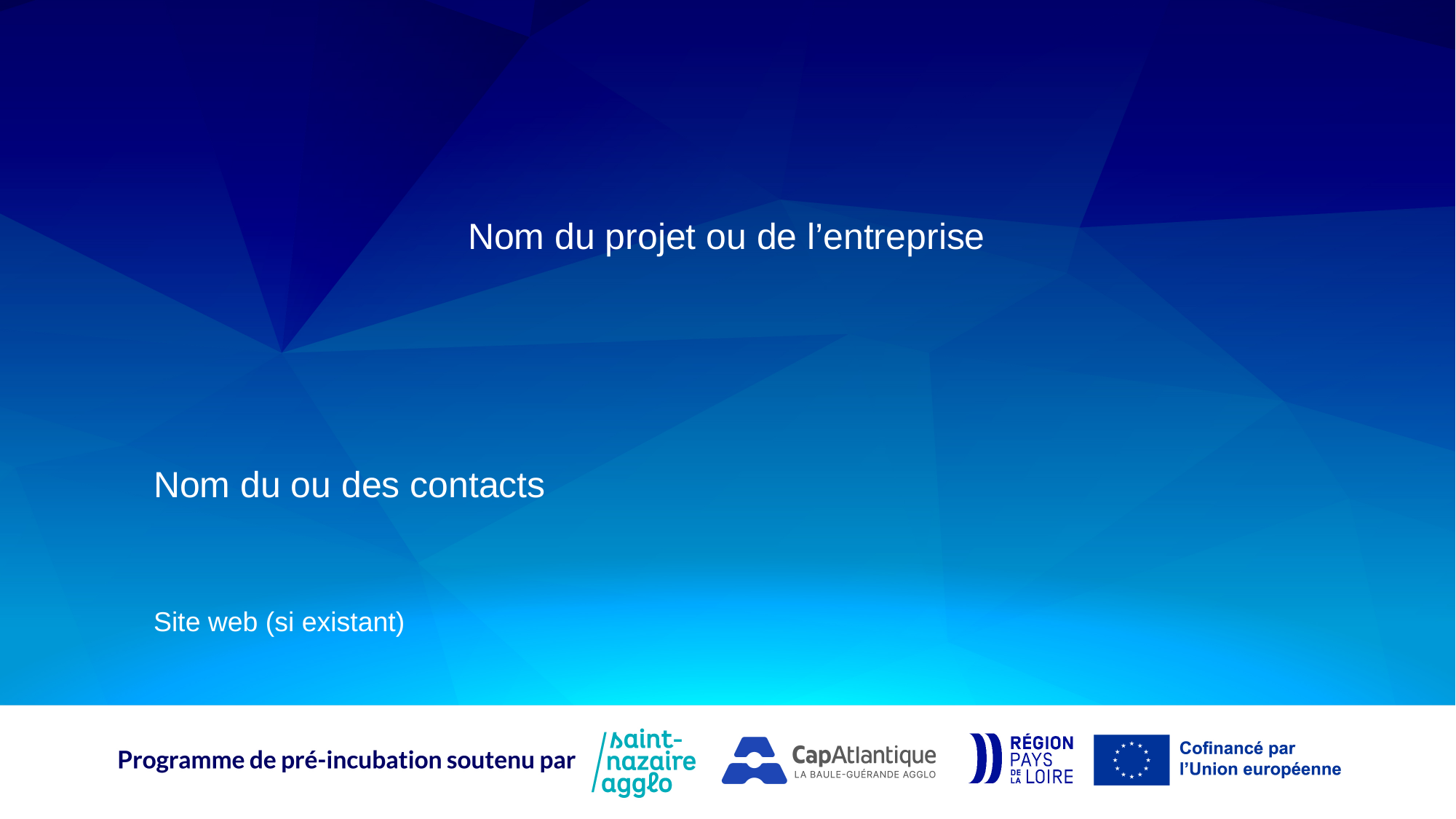

# Nom du projet ou de l’entreprise
Nom du ou des contacts
Site web (si existant)